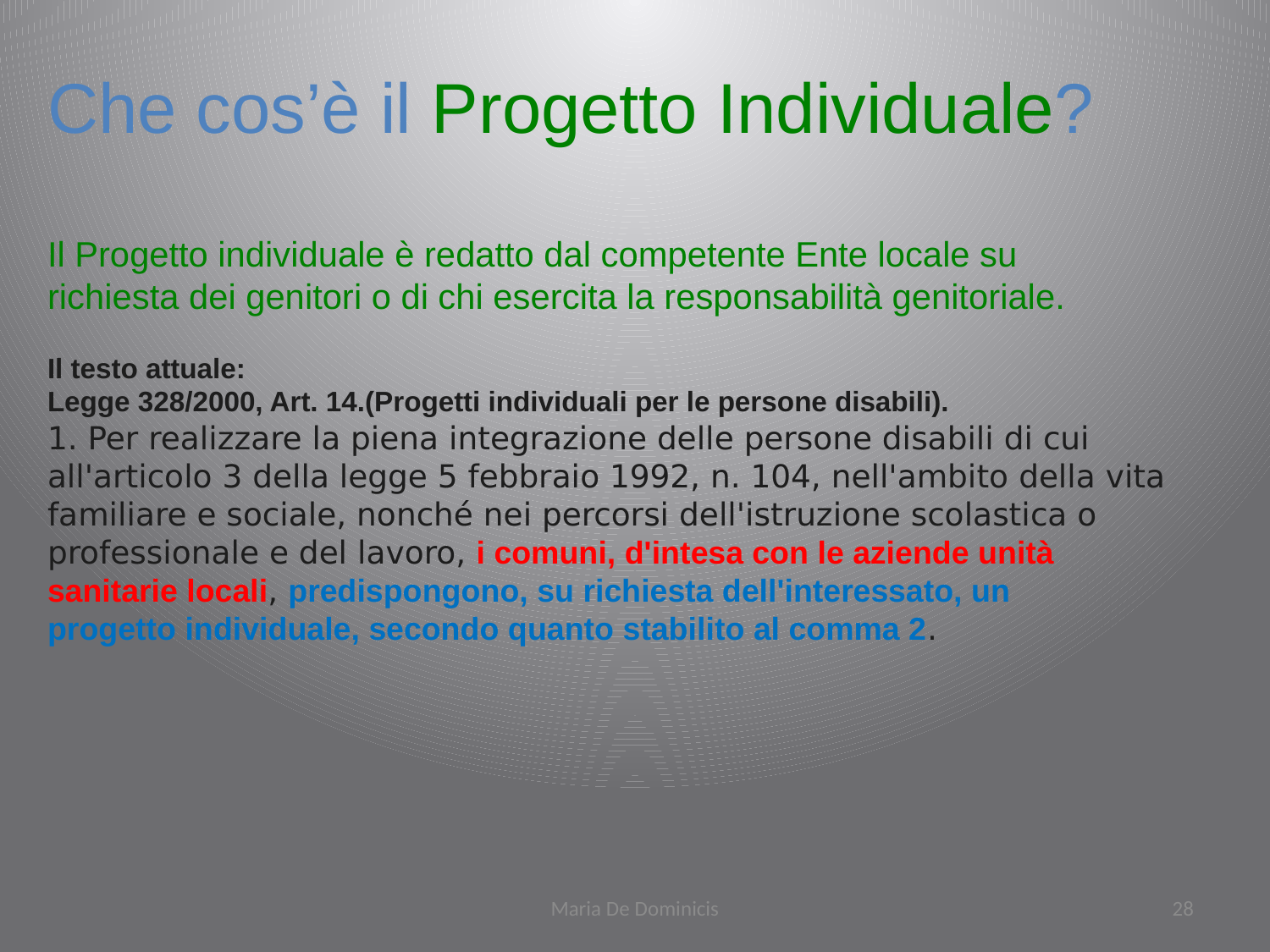

Che cos’è il Progetto Individuale?

Il Progetto individuale è redatto dal competente Ente locale su
richiesta dei genitori o di chi esercita la responsabilità genitoriale.

Il testo attuale:
Legge 328/2000, Art. 14.(Progetti individuali per le persone disabili).
1. Per realizzare la piena integrazione delle persone disabili di cui
all'articolo 3 della legge 5 febbraio 1992, n. 104, nell'ambito della vita
familiare e sociale, nonché nei percorsi dell'istruzione scolastica o
professionale e del lavoro, i comuni, d'intesa con le aziende unità
sanitarie locali, predispongono, su richiesta dell'interessato, un
progetto individuale, secondo quanto stabilito al comma 2.
Maria De Dominicis
28